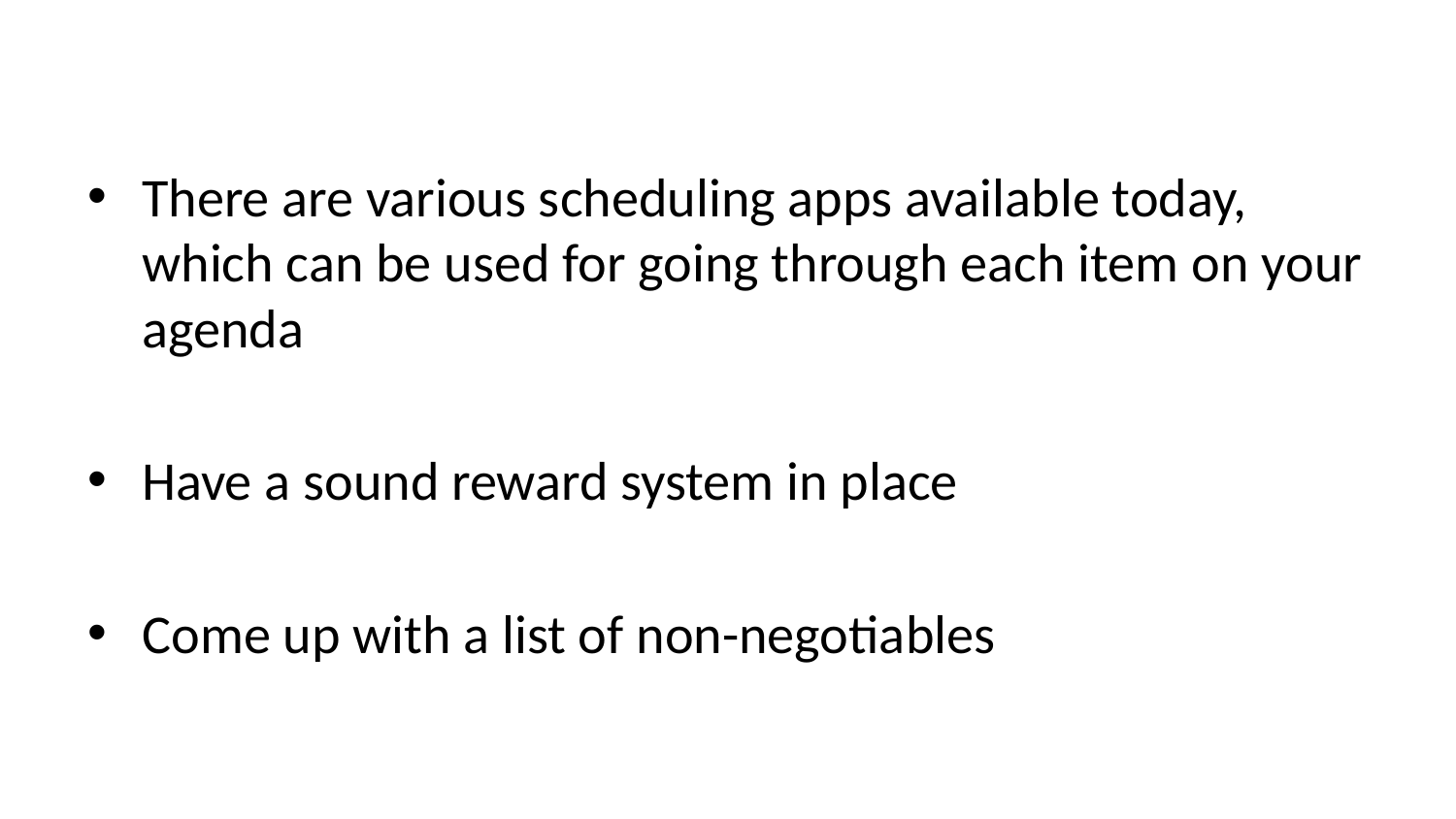

There are various scheduling apps available today, which can be used for going through each item on your agenda

Have a sound reward system in place

Come up with a list of non-negotiables